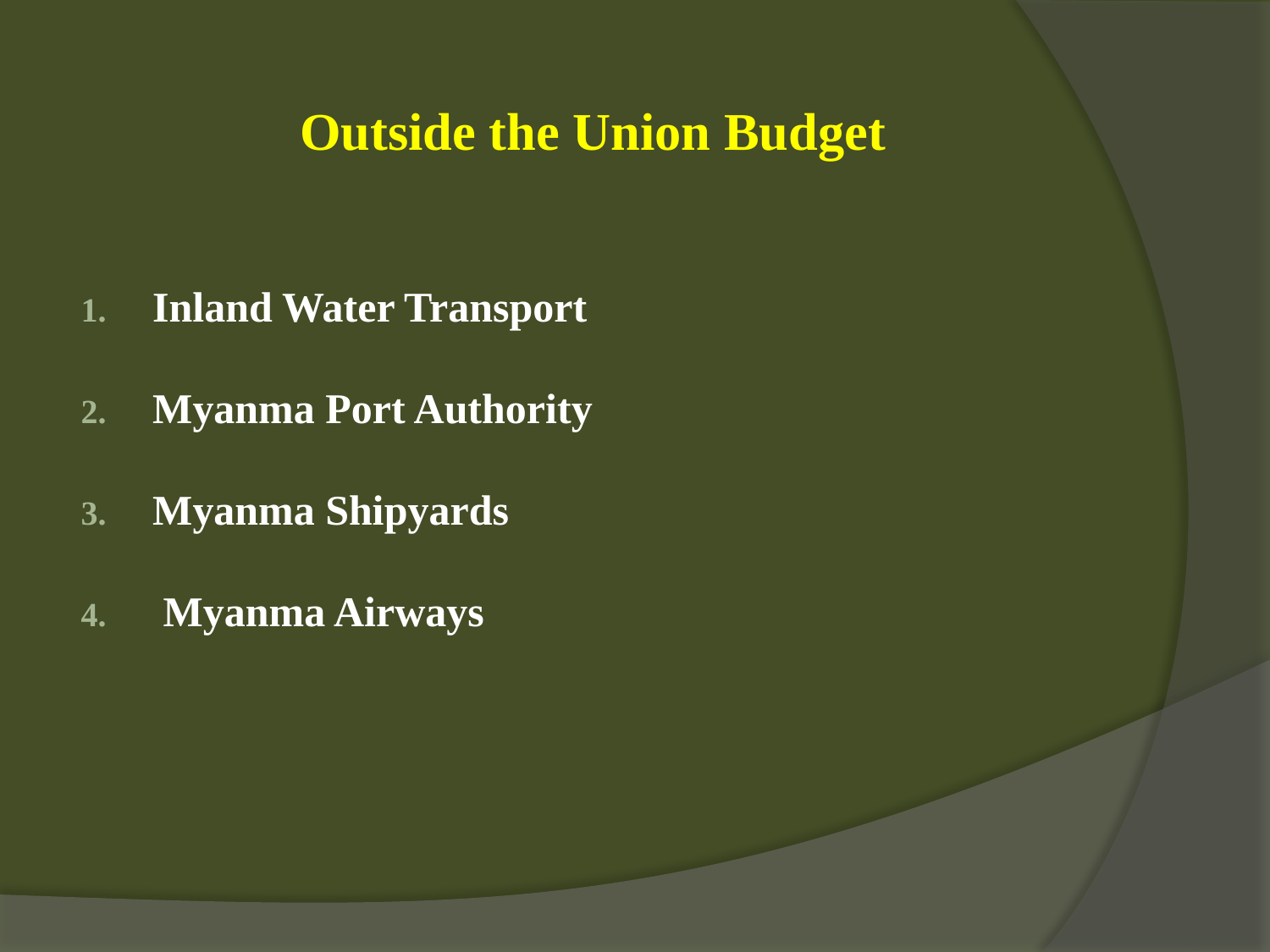

# Outside the Union Budget
Inland Water Transport
Myanma Port Authority
Myanma Shipyards
 Myanma Airways